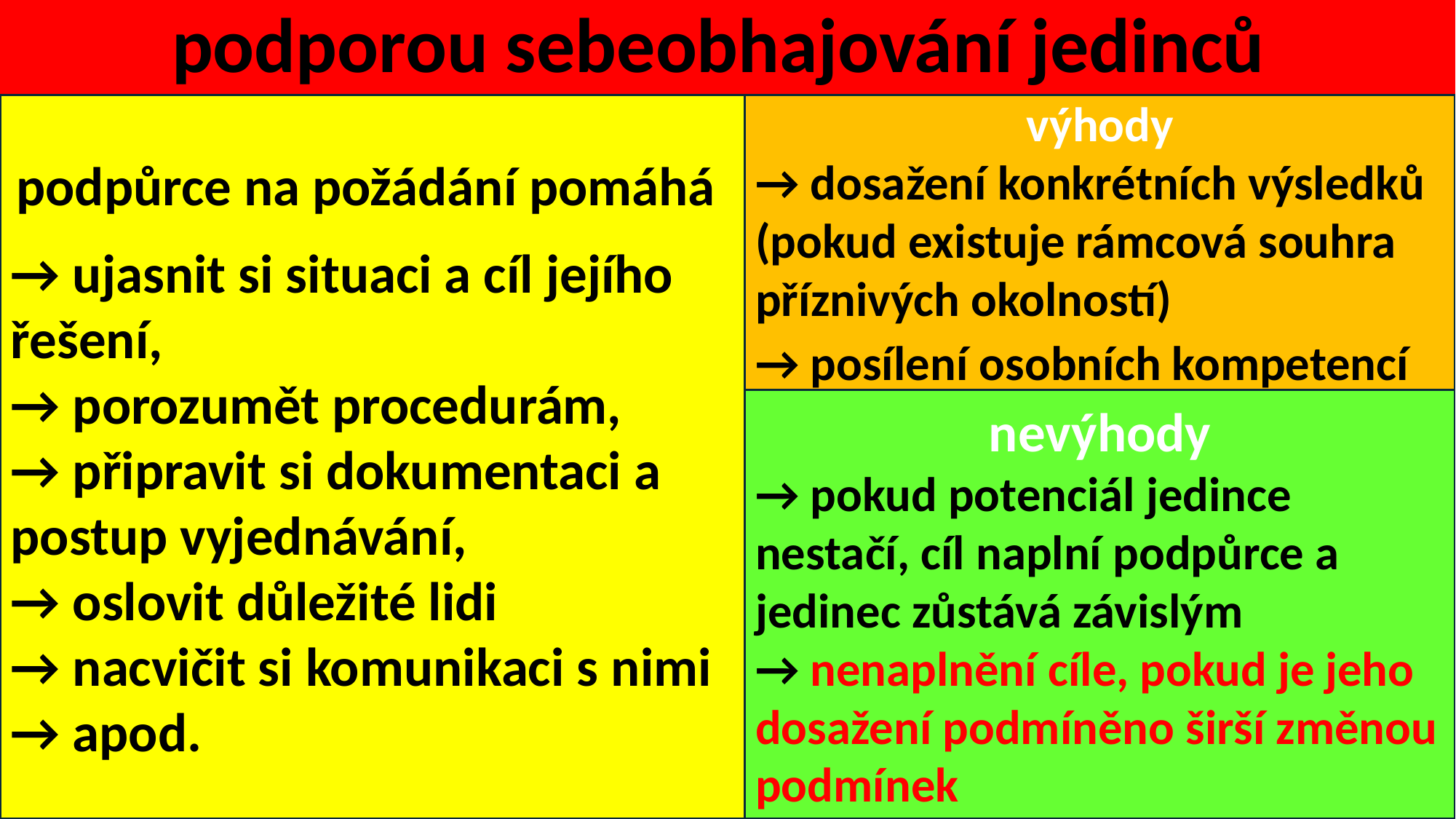

# podporou sebeobhajování jedinců
výhody
→ dosažení konkrétních výsledků (pokud existuje rámcová souhra příznivých okolností)
→ posílení osobních kompetencí
podpůrce na požádání pomáhá

→ ujasnit si situaci a cíl jejího řešení,
→ porozumět procedurám,
→ připravit si dokumentaci a postup vyjednávání,
→ oslovit důležité lidi
→ nacvičit si komunikaci s nimi
→ apod.
nevýhody
→ pokud potenciál jedince nestačí, cíl naplní podpůrce a jedinec zůstává závislým
→ nenaplnění cíle, pokud je jeho dosažení podmíněno širší změnou podmínek